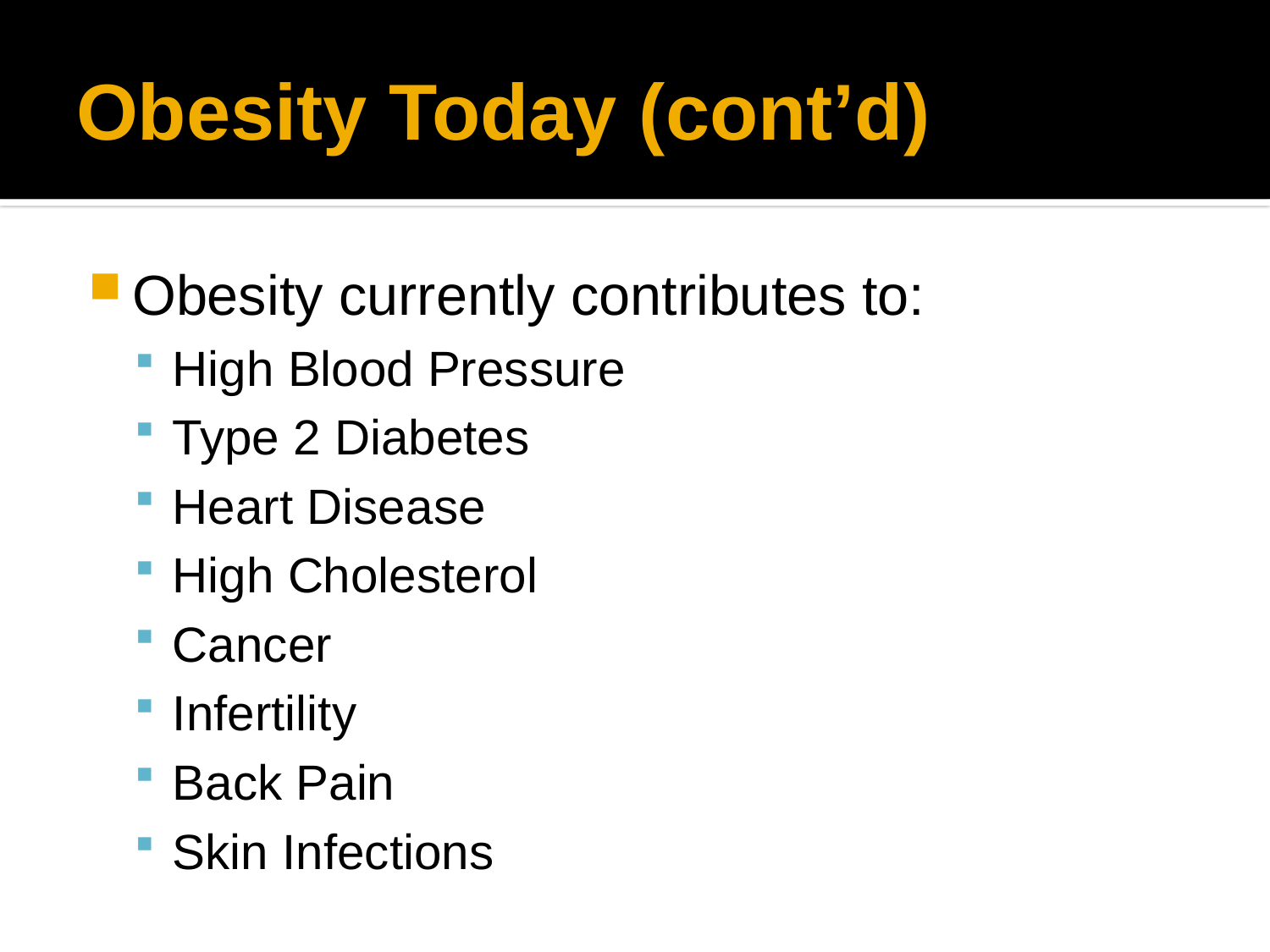

# Obesity Today (cont’d)
Obesity currently contributes to:
High Blood Pressure
Type 2 Diabetes
Heart Disease
High Cholesterol
Cancer
Infertility
Back Pain
Skin Infections